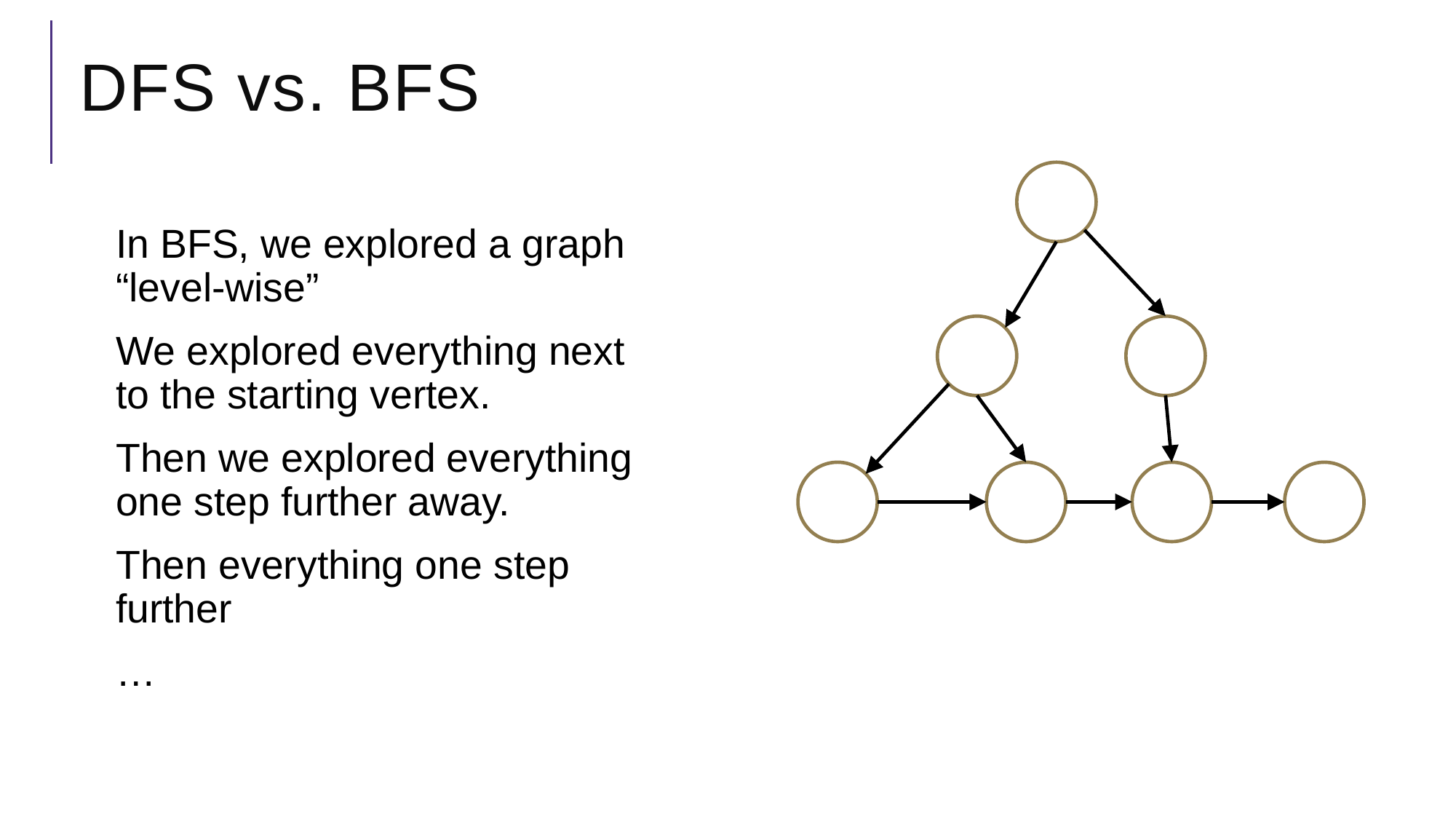

# DFS vs. BFS

In BFS, we explored a graph “level-wise”
We explored everything next to the starting vertex.
Then we explored everything one step further away.
Then everything one step further
…